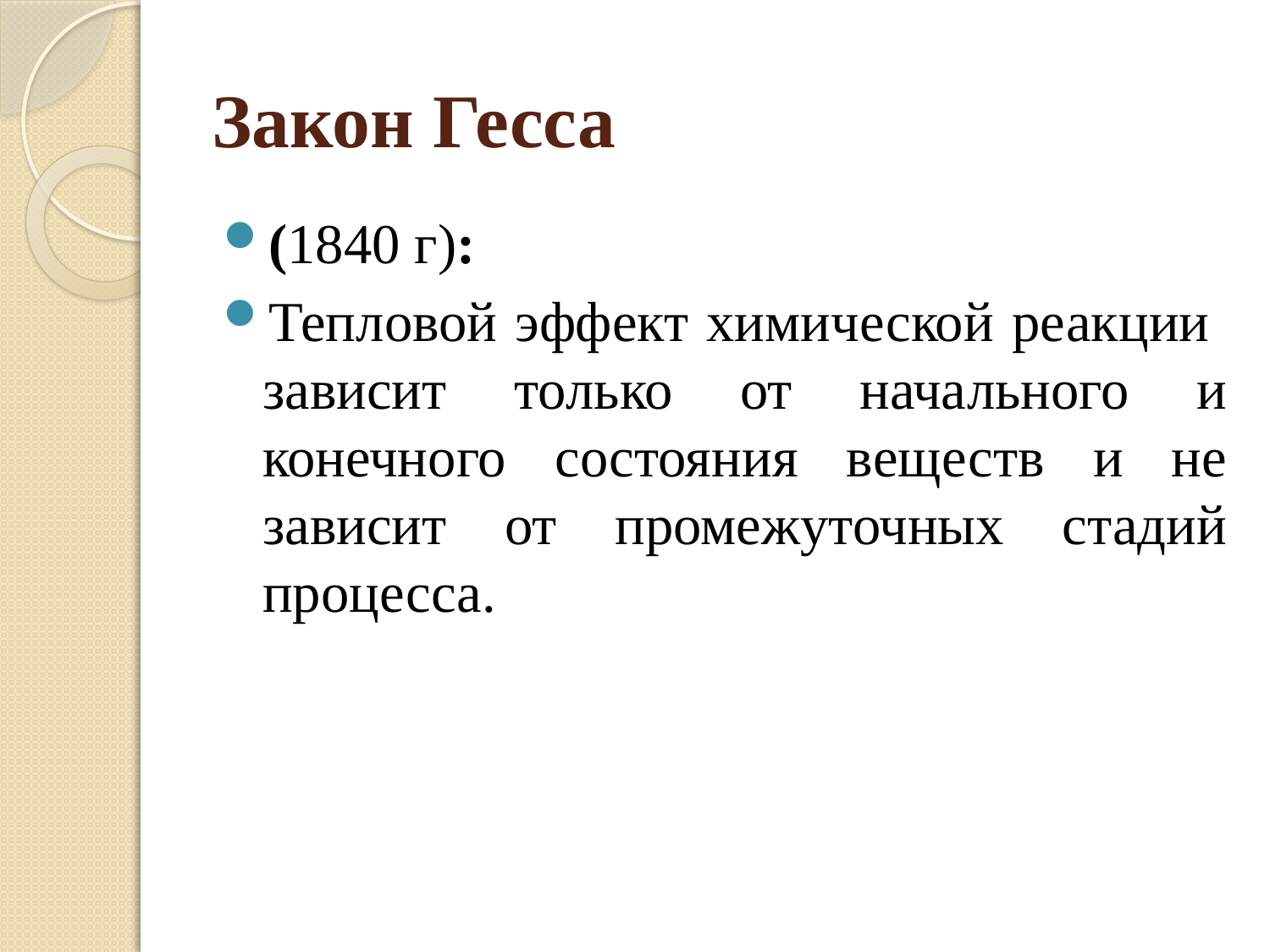

# Закон Гесса
(1840 г):
Тепловой эффект химической реакции  зависит только от начального и конечного состояния веществ и не зависит от промежуточных стадий процесса.